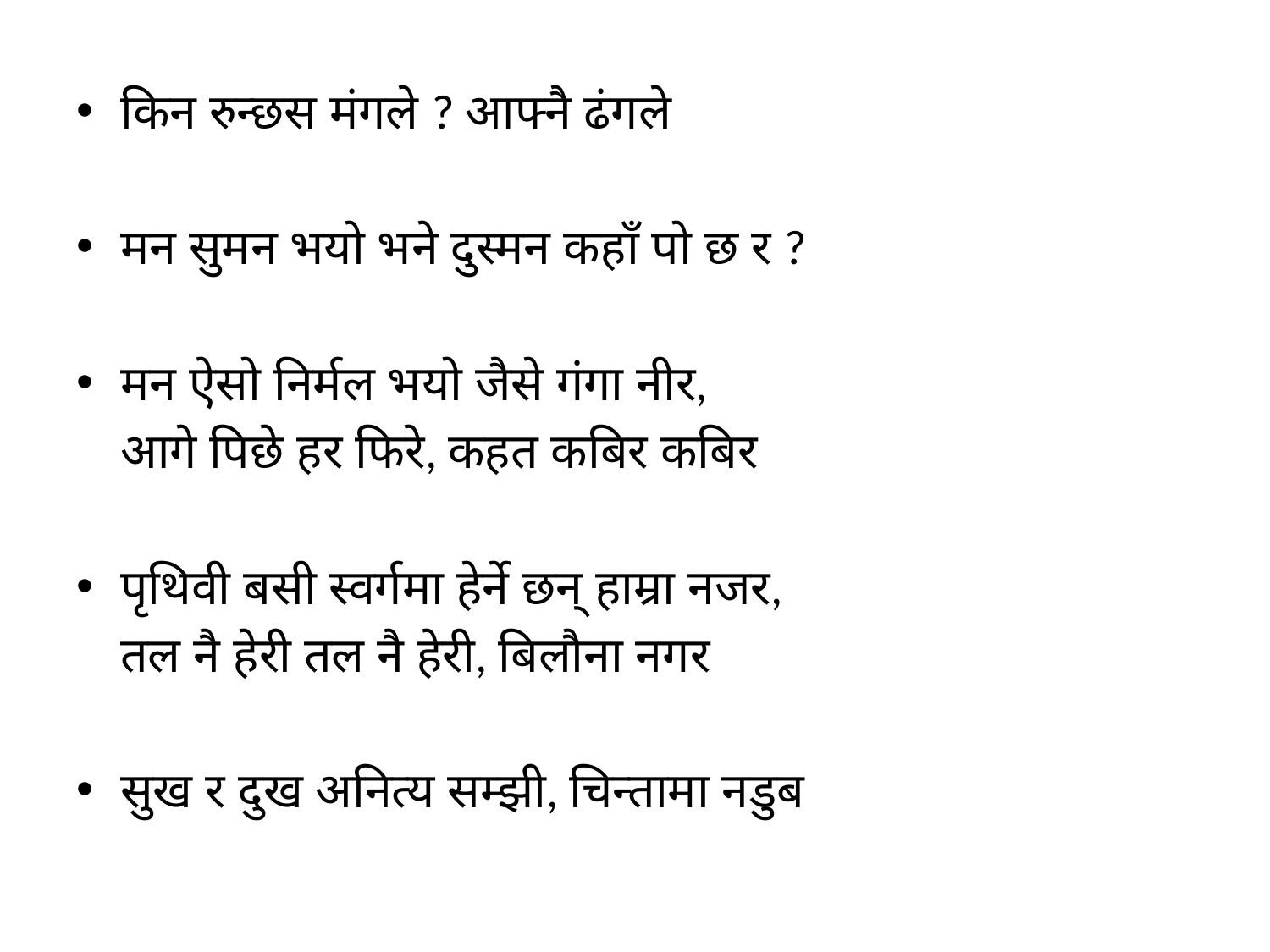

किन रुन्छस मंगले ? आफ्नै ढंगले

मन सुमन भयो भने दुस्मन कहाँ पो छ र ?

मन ऐसो निर्मल भयो जैसे गंगा नीर,
	आगे पिछे हर फिरे, कहत कबिर कबिर

पृथिवी बसी स्वर्गमा हेर्ने छन् हाम्रा नजर,
	तल नै हेरी तल नै हेरी, बिलौना नगर

सुख र दुख अनित्य सम्झी, चिन्तामा नडुब